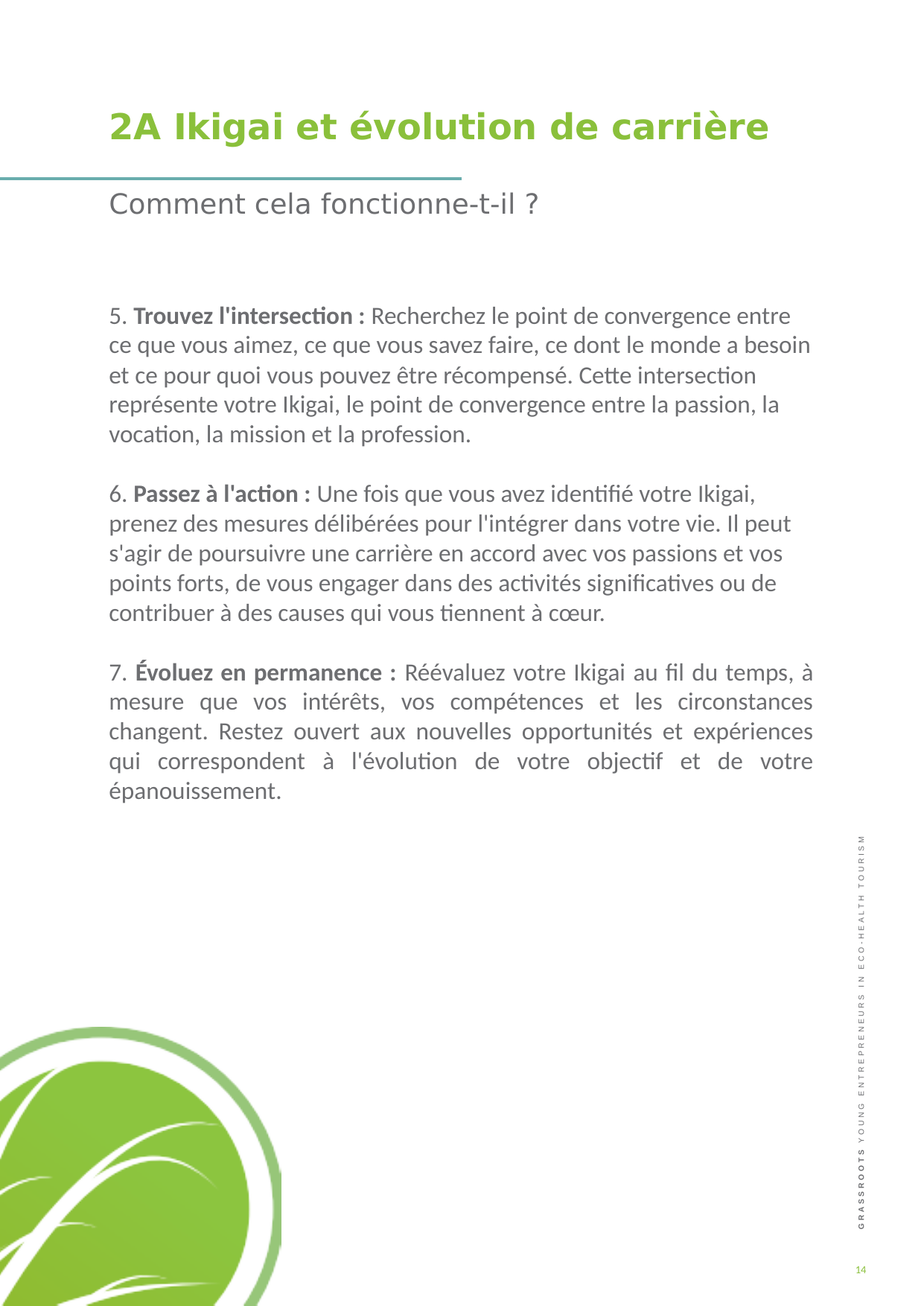

2A Ikigai et évolution de carrière
Comment cela fonctionne-t-il ?
5. Trouvez l'intersection : Recherchez le point de convergence entre ce que vous aimez, ce que vous savez faire, ce dont le monde a besoin et ce pour quoi vous pouvez être récompensé. Cette intersection représente votre Ikigai, le point de convergence entre la passion, la vocation, la mission et la profession.
6. Passez à l'action : Une fois que vous avez identifié votre Ikigai, prenez des mesures délibérées pour l'intégrer dans votre vie. Il peut s'agir de poursuivre une carrière en accord avec vos passions et vos points forts, de vous engager dans des activités significatives ou de contribuer à des causes qui vous tiennent à cœur.
7. Évoluez en permanence : Réévaluez votre Ikigai au fil du temps, à mesure que vos intérêts, vos compétences et les circonstances changent. Restez ouvert aux nouvelles opportunités et expériences qui correspondent à l'évolution de votre objectif et de votre épanouissement.
14